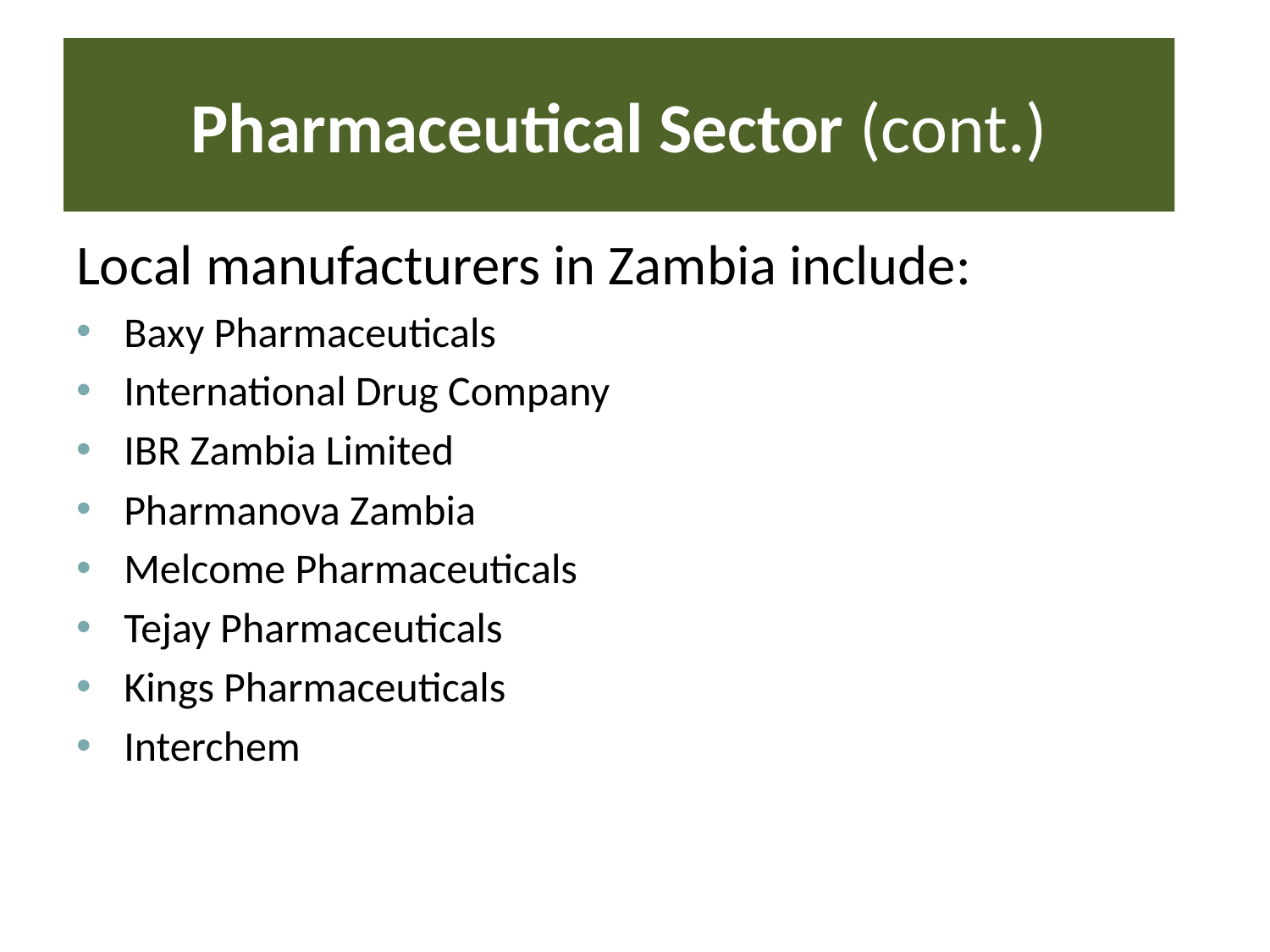

# Pharmaceutical Sector (cont.)
Local manufacturers in Zambia include:
Baxy Pharmaceuticals
International Drug Company
IBR Zambia Limited
Pharmanova Zambia
Melcome Pharmaceuticals
Tejay Pharmaceuticals
Kings Pharmaceuticals
Interchem